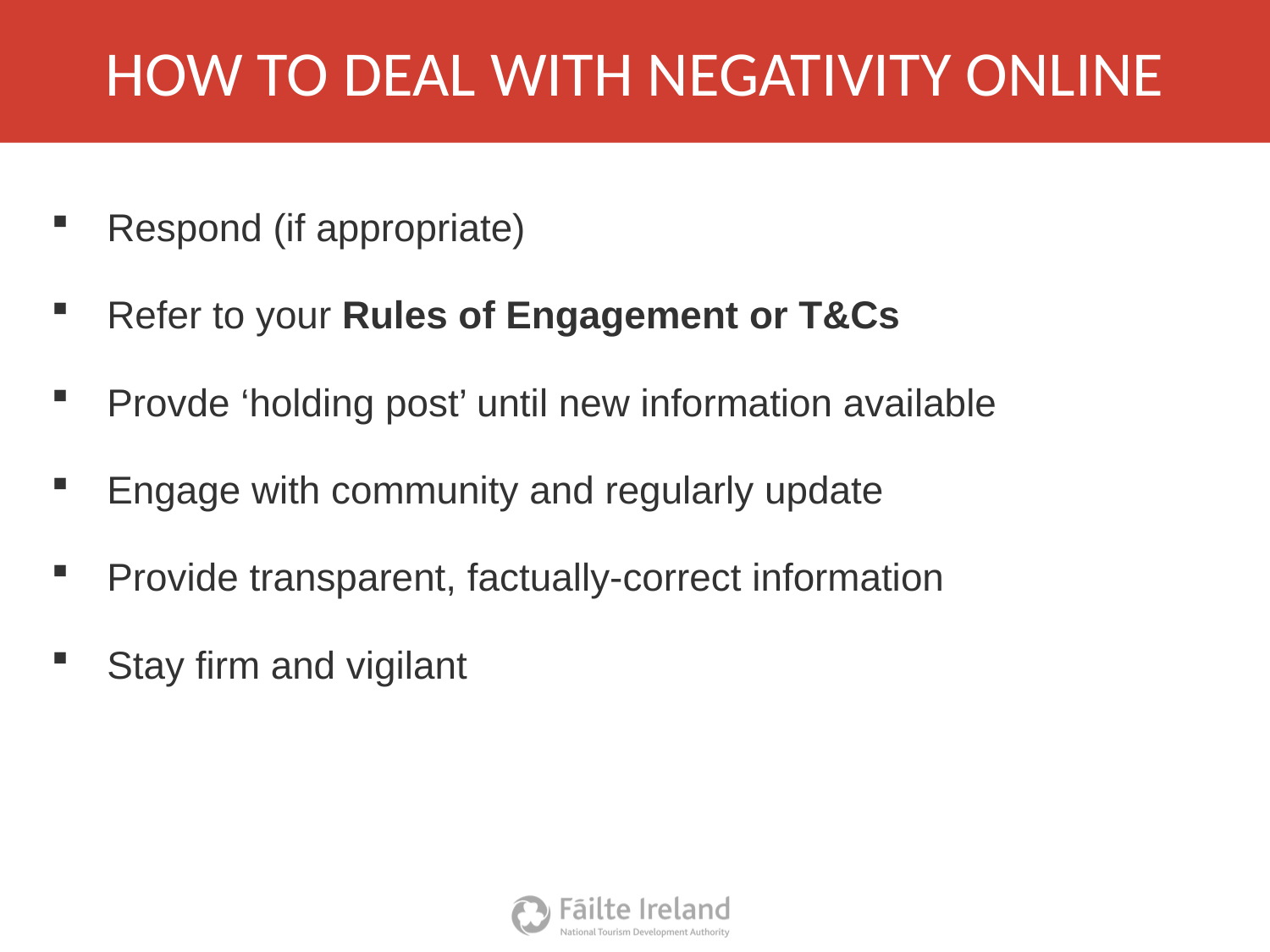

# How to deal with negativity online
Respond (if appropriate)
Refer to your Rules of Engagement or T&Cs
Provde ‘holding post’ until new information available
Engage with community and regularly update
Provide transparent, factually-correct information
Stay firm and vigilant